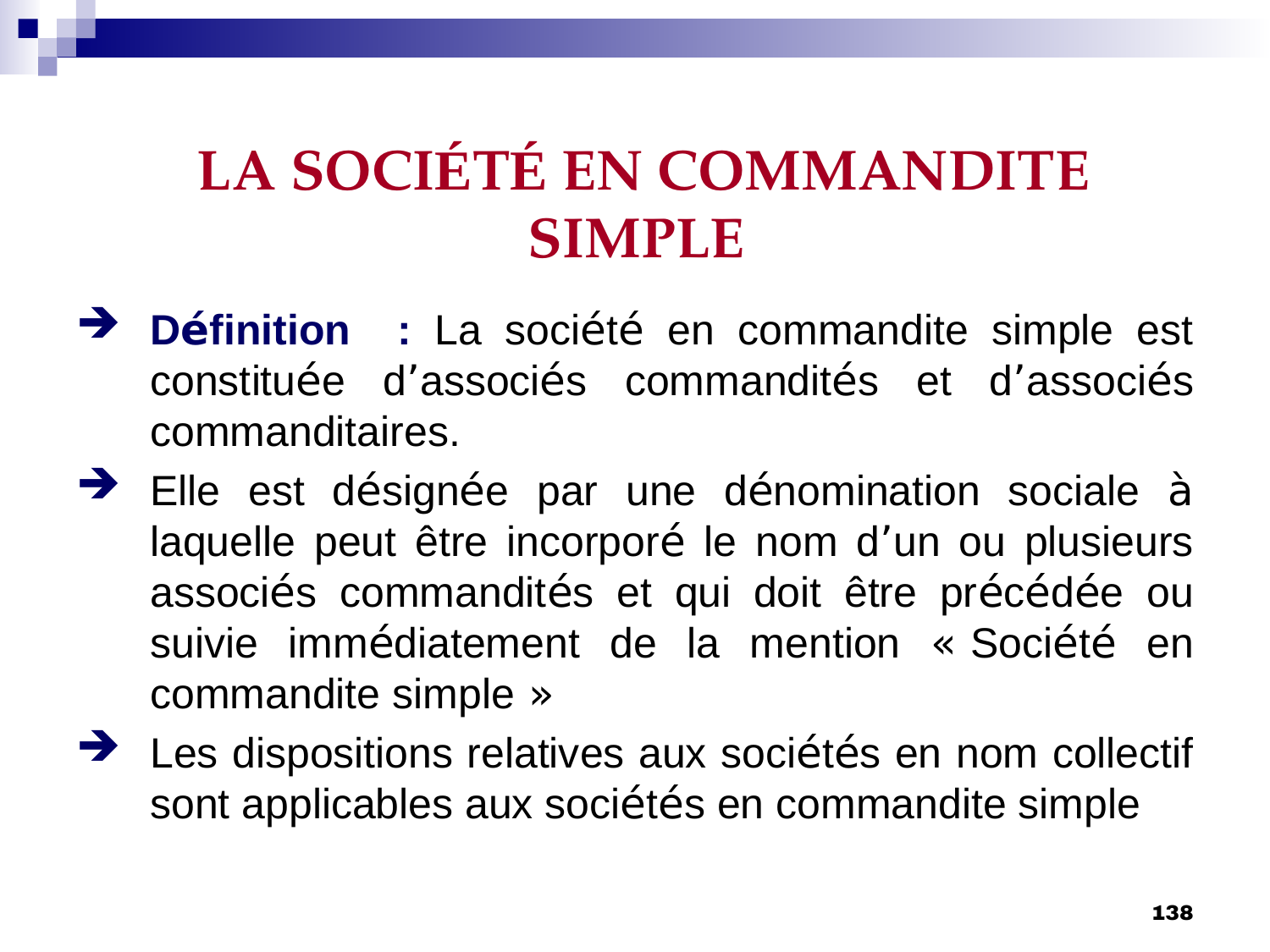

# LA SOCIÉTÉ EN COMMANDITE SIMPLE
Définition  : La société en commandite simple est constituée d’associés commandités et d’associés commanditaires.
Elle est désignée par une dénomination sociale à laquelle peut être incorporé le nom d’un ou plusieurs associés commandités et qui doit être précédée ou suivie immédiatement de la mention « Société en commandite simple »
Les dispositions relatives aux sociétés en nom collectif sont applicables aux sociétés en commandite simple
138